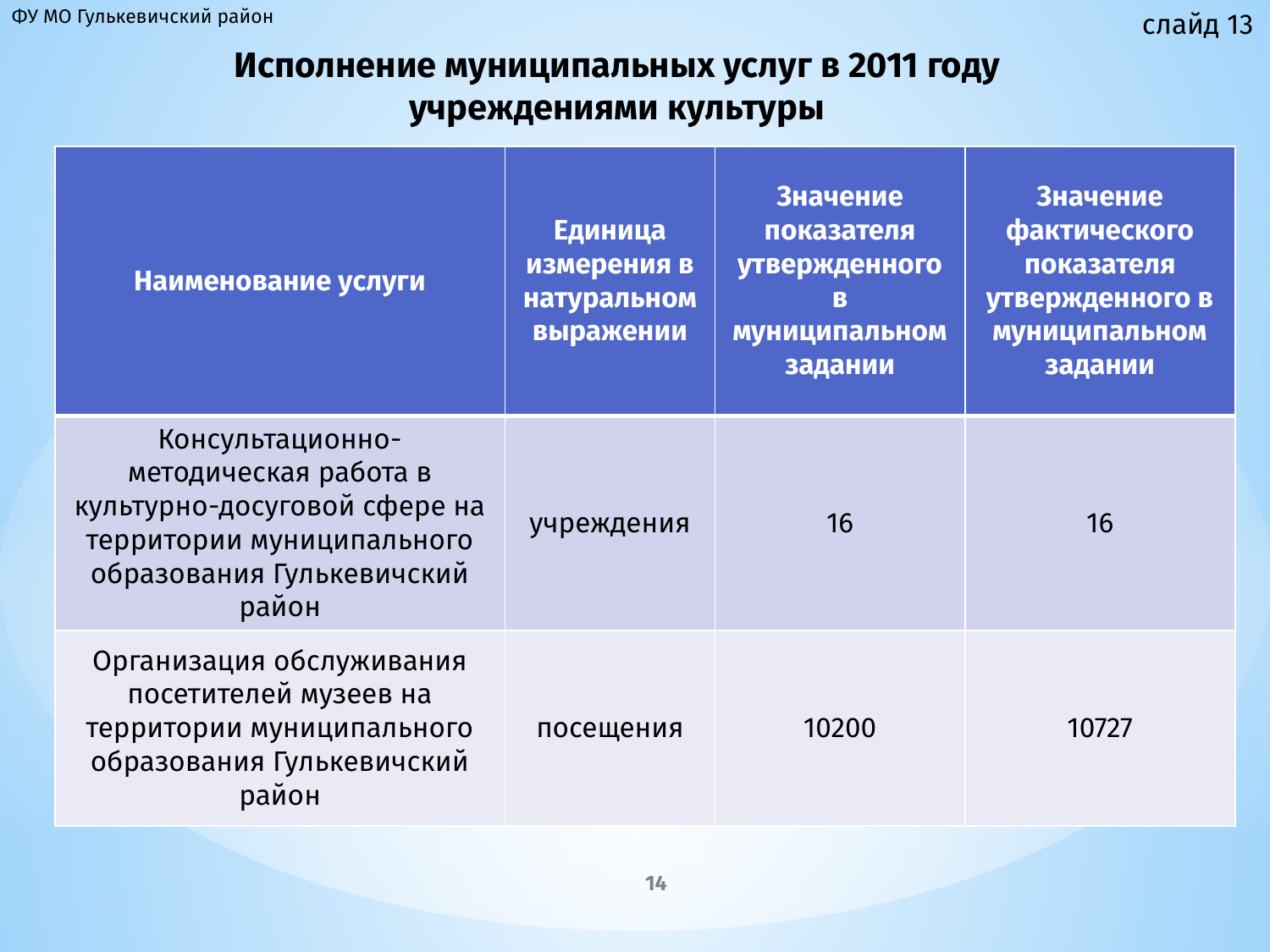

слайд 13
ФУ МО Гулькевичский район
# Исполнение муниципальных услуг в 2011 году учреждениями культуры
| Наименование услуги | Единица измерения в натуральном выражении | Значение показателя утвержденного в муниципальном задании | Значение фактического показателя утвержденного в муниципальном задании |
| --- | --- | --- | --- |
| Консультационно-методическая работа в культурно-досуговой сфере на территории муниципального образования Гулькевичский район | учреждения | 16 | 16 |
| Организация обслуживания посетителей музеев на территории муниципального образования Гулькевичский район | посещения | 10200 | 10727 |
14